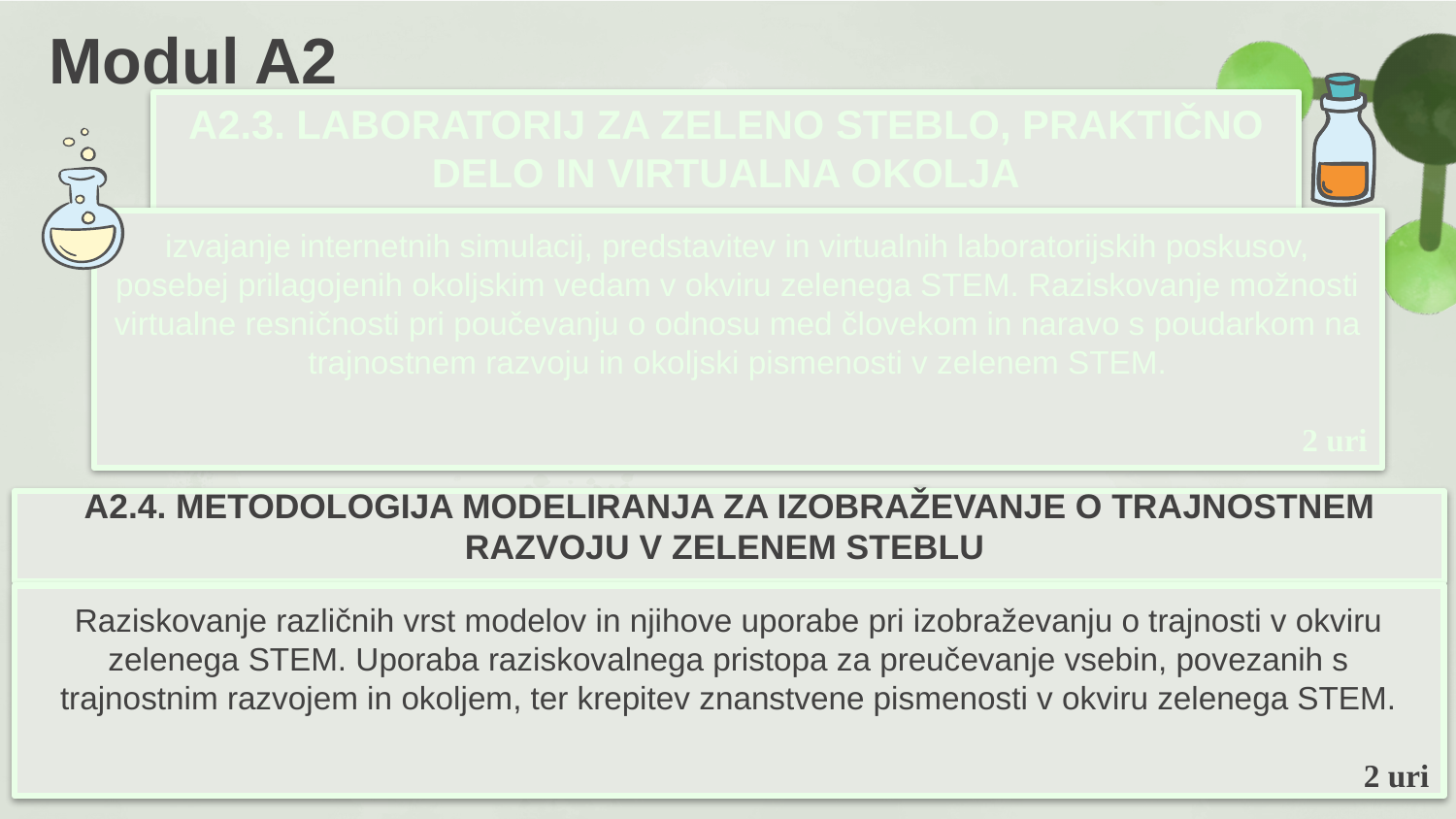

# Modul A2

A2.3. LABORATORIJ ZA ZELENO STEBLO, PRAKTIČNO DELO IN VIRTUALNA OKOLJA

izvajanje internetnih simulacij, predstavitev in virtualnih laboratorijskih poskusov, posebej prilagojenih okoljskim vedam v okviru zelenega STEM. Raziskovanje možnosti virtualne resničnosti pri poučevanju o odnosu med človekom in naravo s poudarkom na trajnostnem razvoju in okoljski pismenosti v zelenem STEM.

2 uri
A2.4. METODOLOGIJA MODELIRANJA ZA IZOBRAŽEVANJE O TRAJNOSTNEM RAZVOJU V ZELENEM STEBLU
Raziskovanje različnih vrst modelov in njihove uporabe pri izobraževanju o trajnosti v okviru zelenega STEM. Uporaba raziskovalnega pristopa za preučevanje vsebin, povezanih s trajnostnim razvojem in okoljem, ter krepitev znanstvene pismenosti v okviru zelenega STEM.

2 uri